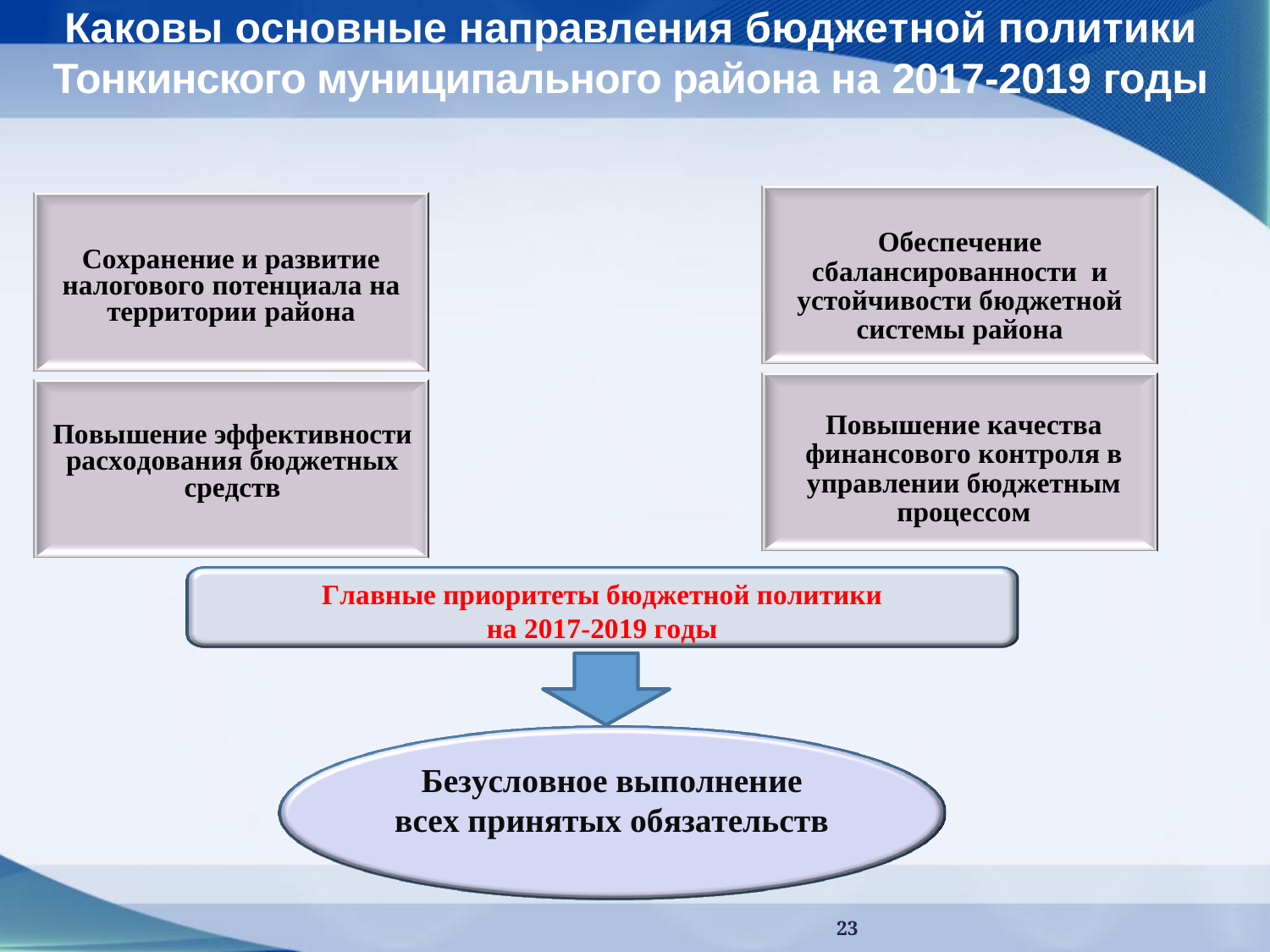

Каковы основные направления бюджетной политики Тонкинского муниципального района на 2017-2019 годы

Обеспечение сбалансированности  и устойчивости бюджетной системы района
Сохранение и развитие налогового потенциала на территории района

Повышение качества финансового контроля в управлении бюджетным процессом
Повышение эффективности расходования бюджетных средств

Главные приоритеты бюджетной политики
на 2017-2019 годы

Безусловное выполнение всех принятых обязательств
23